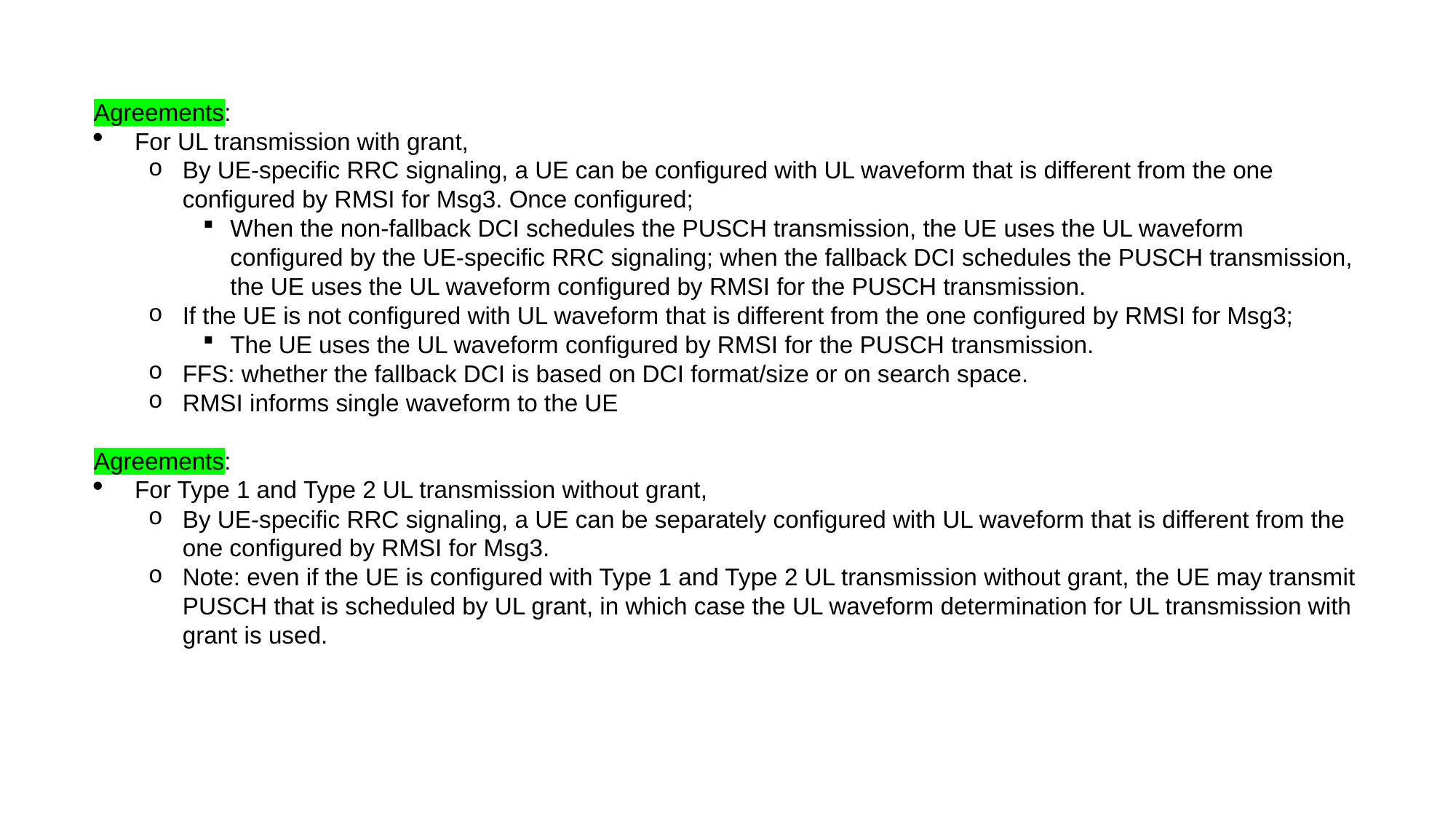

Agreements:
For UL transmission with grant,
By UE-specific RRC signaling, a UE can be configured with UL waveform that is different from the one configured by RMSI for Msg3. Once configured;
When the non-fallback DCI schedules the PUSCH transmission, the UE uses the UL waveform configured by the UE-specific RRC signaling; when the fallback DCI schedules the PUSCH transmission, the UE uses the UL waveform configured by RMSI for the PUSCH transmission.
If the UE is not configured with UL waveform that is different from the one configured by RMSI for Msg3;
The UE uses the UL waveform configured by RMSI for the PUSCH transmission.
FFS: whether the fallback DCI is based on DCI format/size or on search space.
RMSI informs single waveform to the UE

Agreements:
For Type 1 and Type 2 UL transmission without grant,
By UE-specific RRC signaling, a UE can be separately configured with UL waveform that is different from the one configured by RMSI for Msg3.
Note: even if the UE is configured with Type 1 and Type 2 UL transmission without grant, the UE may transmit PUSCH that is scheduled by UL grant, in which case the UL waveform determination for UL transmission with grant is used.